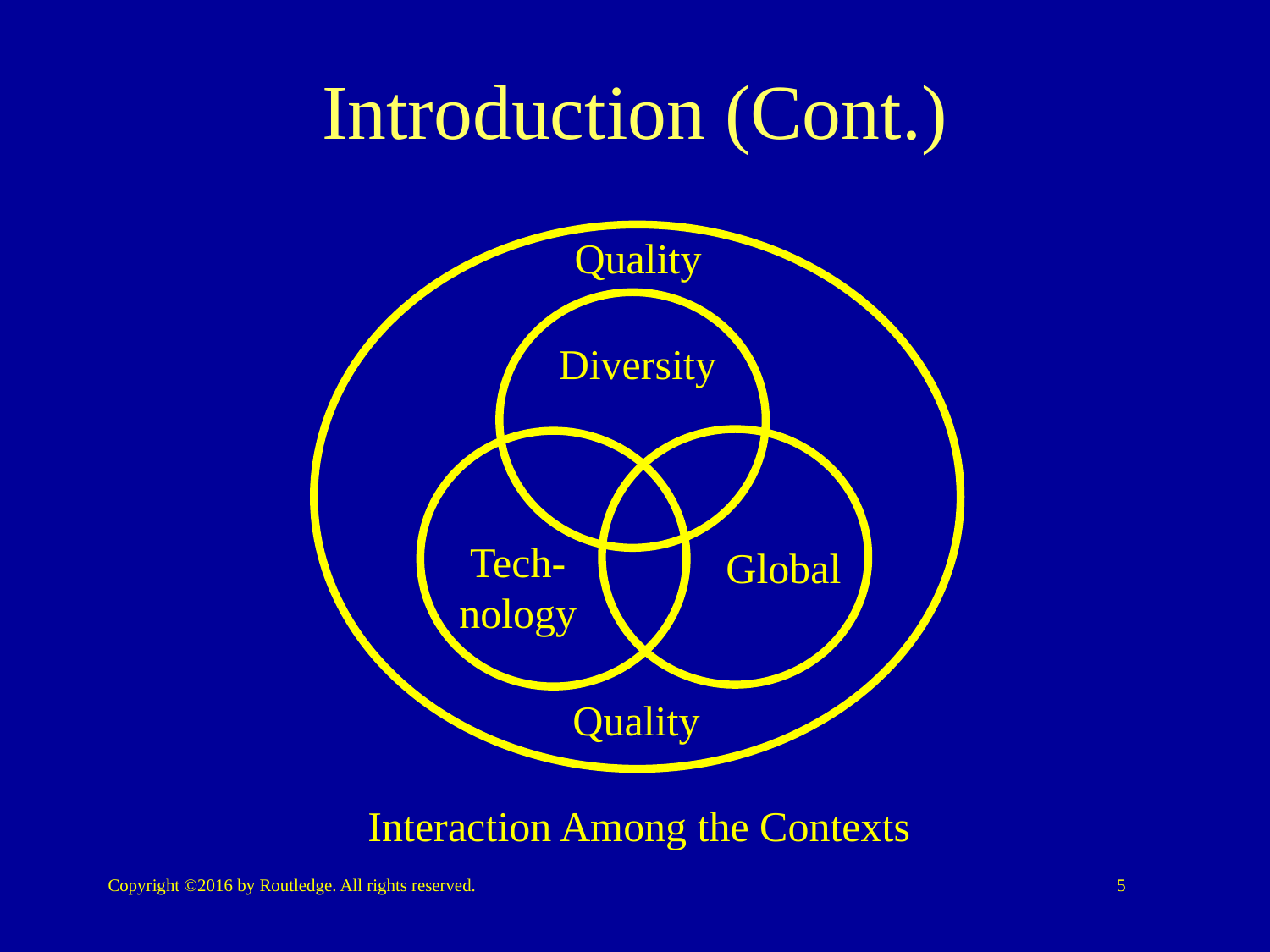

# Introduction (Cont.)

Quality

Diversity

Tech-
nology
Global
Quality
Interaction Among the Contexts
Copyright ©2016 by Routledge. All rights reserved.

5